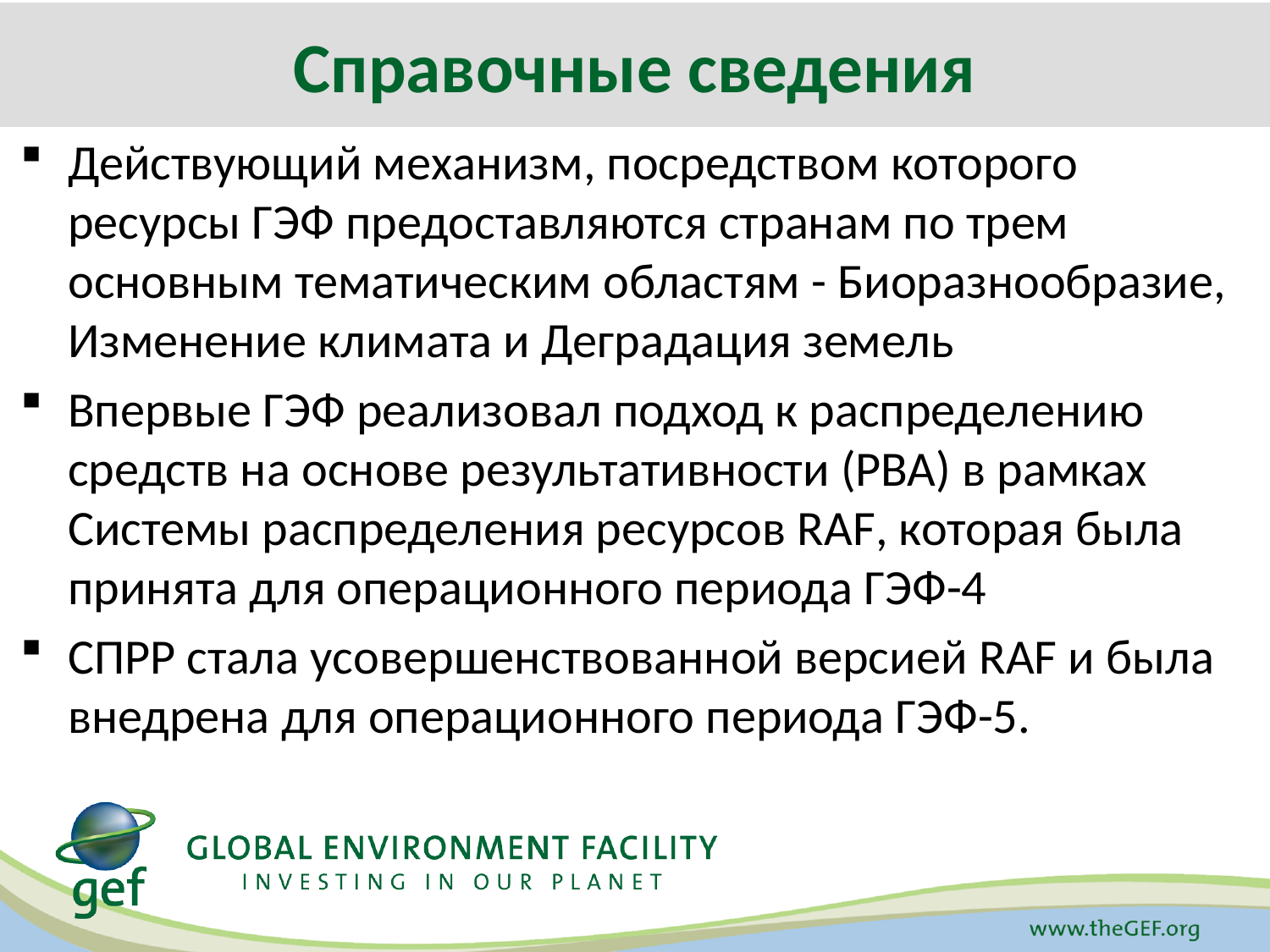

Справочные сведения
Действующий механизм, посредством которого ресурсы ГЭФ предоставляются странам по трем основным тематическим областям - Биоразнообразие, Изменение климата и Деградация земель
Впервые ГЭФ реализовал подход к распределению средств на основе результативности (PBA) в рамках Системы распределения ресурсов RAF, которая была принята для операционного периода ГЭФ-4
СПРР стала усовершенствованной версией RAF и была внедрена для операционного периода ГЭФ-5.